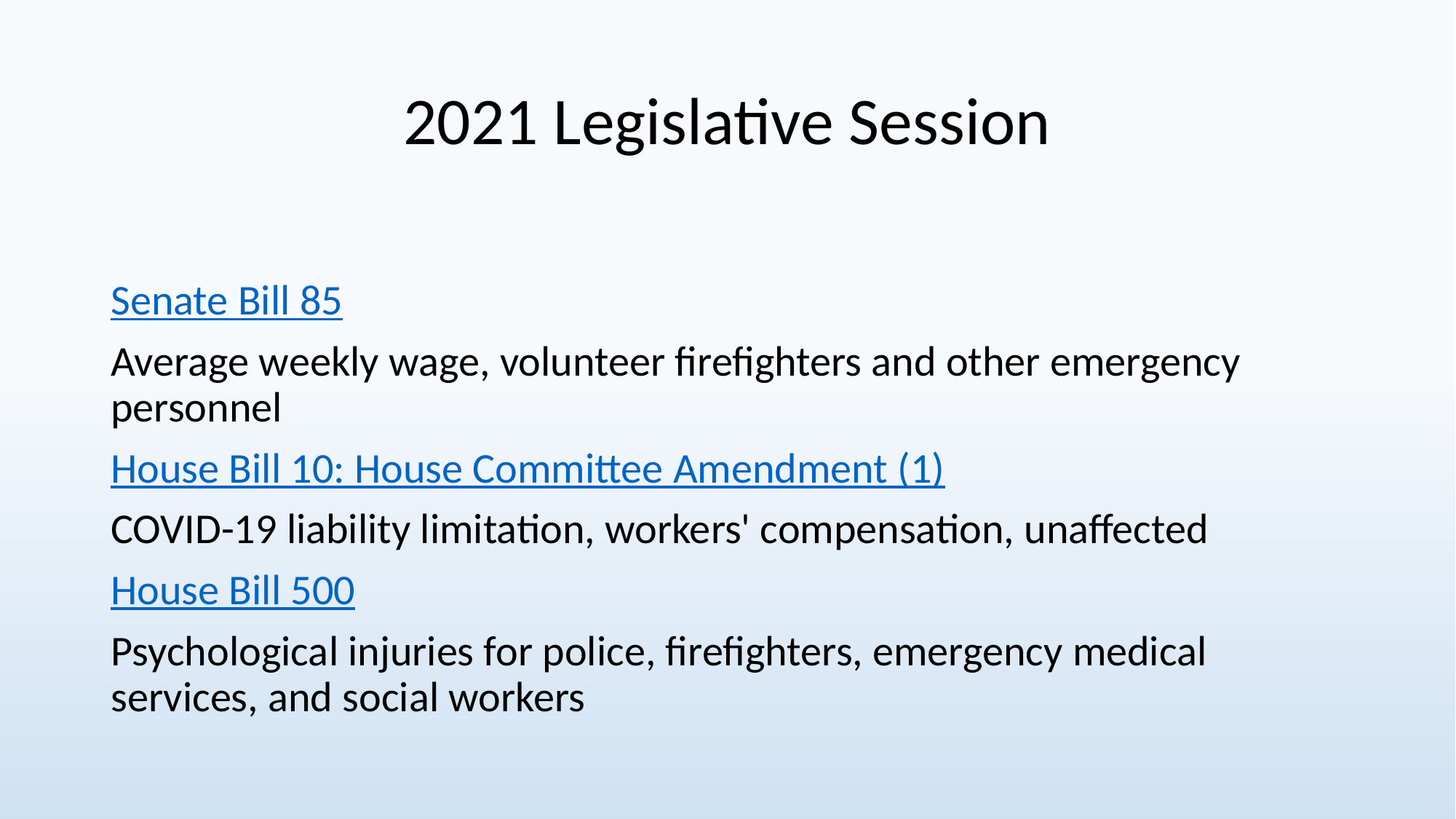

# 2021 Legislative Session

Senate Bill 85
Average weekly wage, volunteer firefighters and other emergency personnel
House Bill 10: House Committee Amendment (1)
COVID-19 liability limitation, workers' compensation, unaffected
House Bill 500
Psychological injuries for police, firefighters, emergency medical services, and social workers